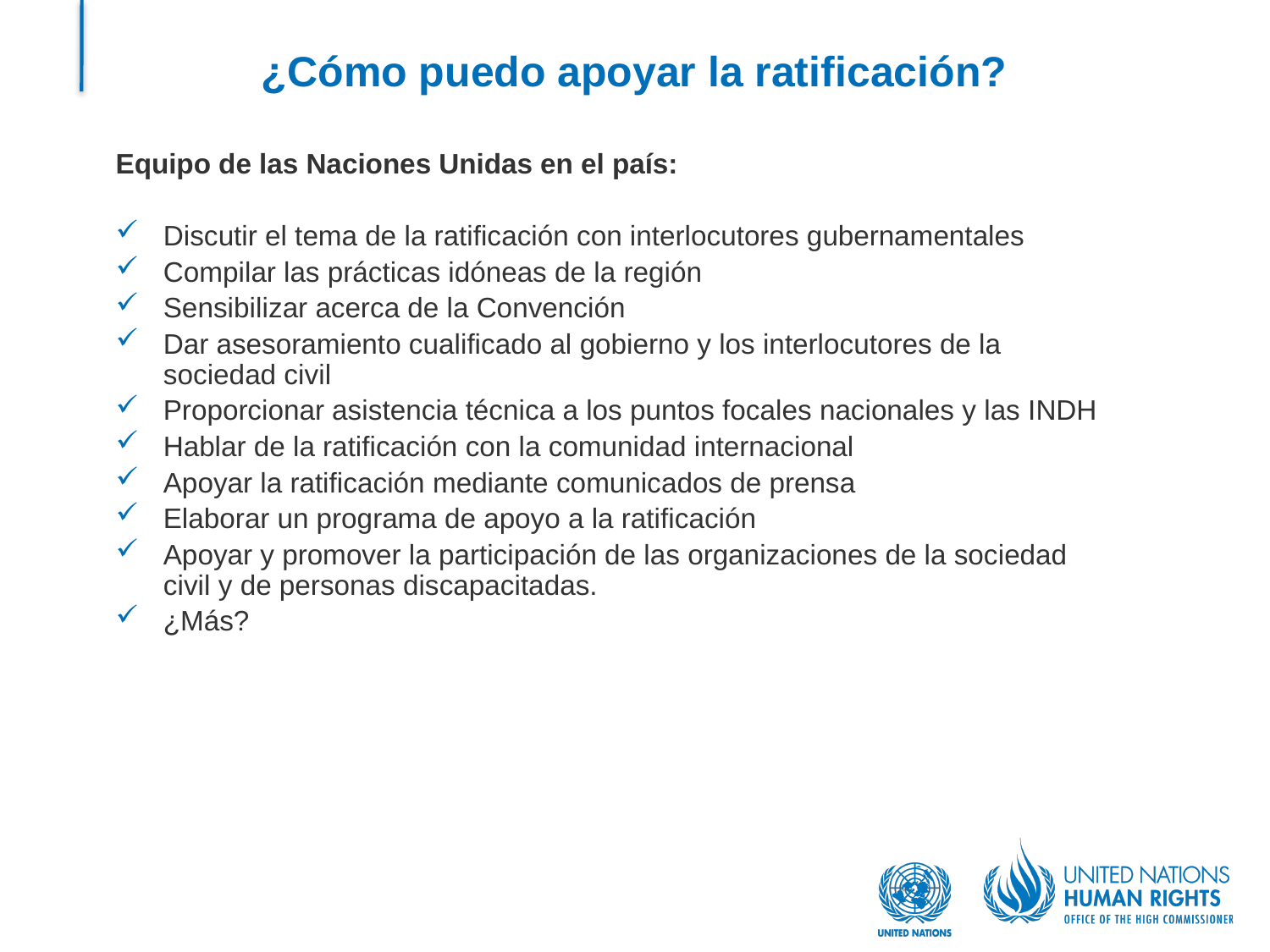

# ¿Cómo puedo apoyar la ratificación?
Equipo de las Naciones Unidas en el país:

Discutir el tema de la ratificación con interlocutores gubernamentales
Compilar las prácticas idóneas de la región
Sensibilizar acerca de la Convención
Dar asesoramiento cualificado al gobierno y los interlocutores de la sociedad civil
Proporcionar asistencia técnica a los puntos focales nacionales y las INDH
Hablar de la ratificación con la comunidad internacional
Apoyar la ratificación mediante comunicados de prensa
Elaborar un programa de apoyo a la ratificación
Apoyar y promover la participación de las organizaciones de la sociedad civil y de personas discapacitadas.
¿Más?